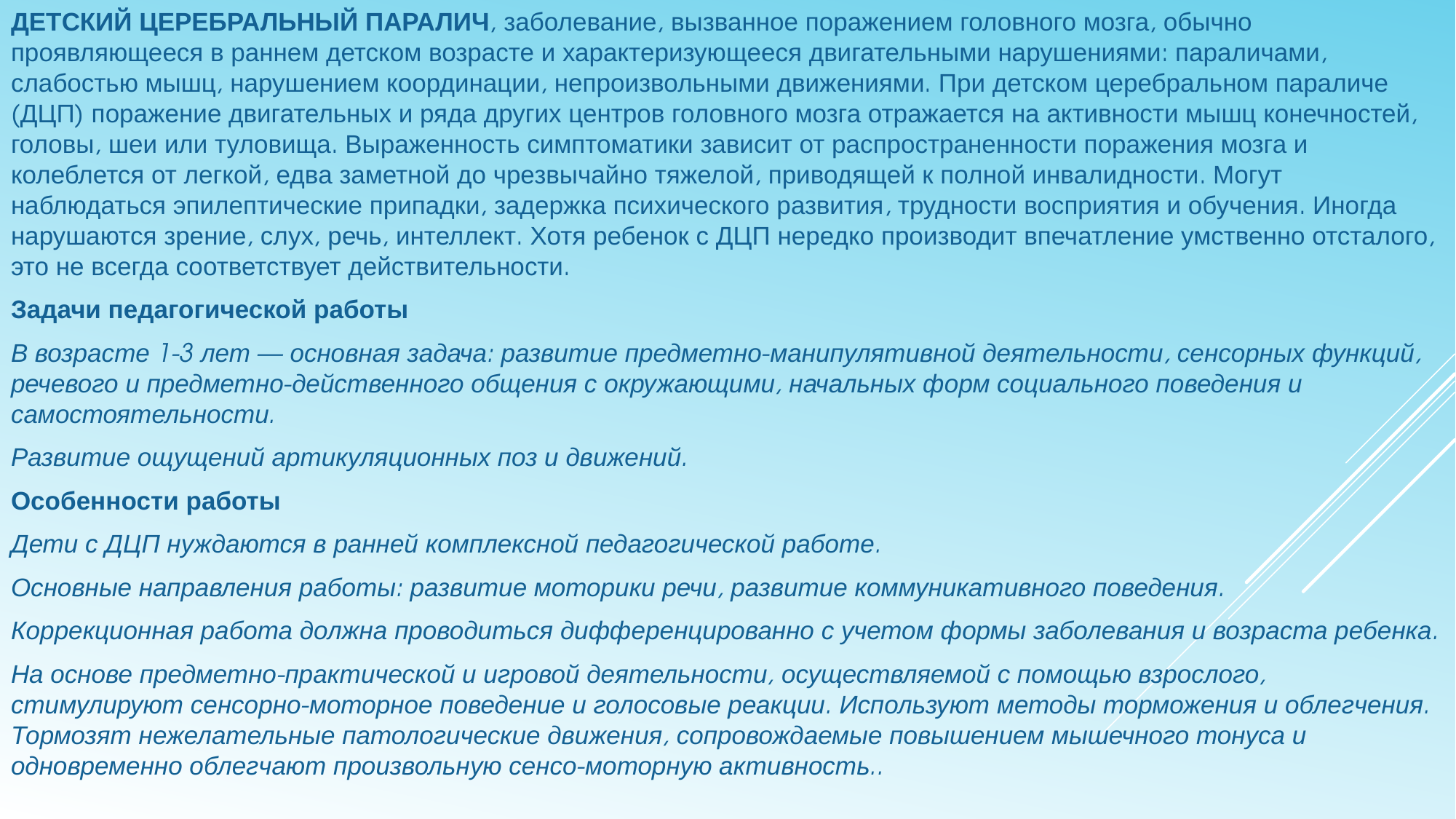

ДЕТСКИЙ ЦЕРЕБРАЛЬНЫЙ ПАРАЛИЧ, заболевание, вызванное поражением головного мозга, обычно проявляющееся в раннем детском возрасте и характеризующееся двигательными нарушениями: параличами, слабостью мышц, нарушением координации, непроизвольными движениями. При детском церебральном параличе (ДЦП) поражение двигательных и ряда других центров головного мозга отражается на активности мышц конечностей, головы, шеи или туловища. Выраженность симптоматики зависит от распространенности поражения мозга и колеблется от легкой, едва заметной до чрезвычайно тяжелой, приводящей к полной инвалидности. Могут наблюдаться эпилептические припадки, задержка психического развития, трудности восприятия и обучения. Иногда нарушаются зрение, слух, речь, интеллект. Хотя ребенок с ДЦП нередко производит впечатление умственно отсталого, это не всегда соответствует действительности.
Задачи педагогической работы
В возрасте 1-3 лет — основная задача: развитие предметно-манипулятивной деятельности, сенсорных функций, речевого и предметно-действенного общения с окружающими, начальных форм социального поведения и самостоятельности.
Развитие ощущений артикуляционных поз и движений.
Особенности работы
Дети с ДЦП нуждаются в ранней комплексной педагогической работе.
Основные направления работы: развитие моторики речи, развитие коммуникативного поведения.
Коррекционная работа должна проводиться дифференцированно с учетом формы заболевания и возраста ребенка.
На основе предметно-практической и игровой деятельности, осуществляемой с помощью взрослого, стимулируют сенсорно-моторное поведение и голосовые реакции. Используют методы торможения и облегчения. Тормозят нежелательные патологические движения, сопровождаемые повышением мышечного тонуса и одновременно облегчают произвольную сенсо-моторную активность..